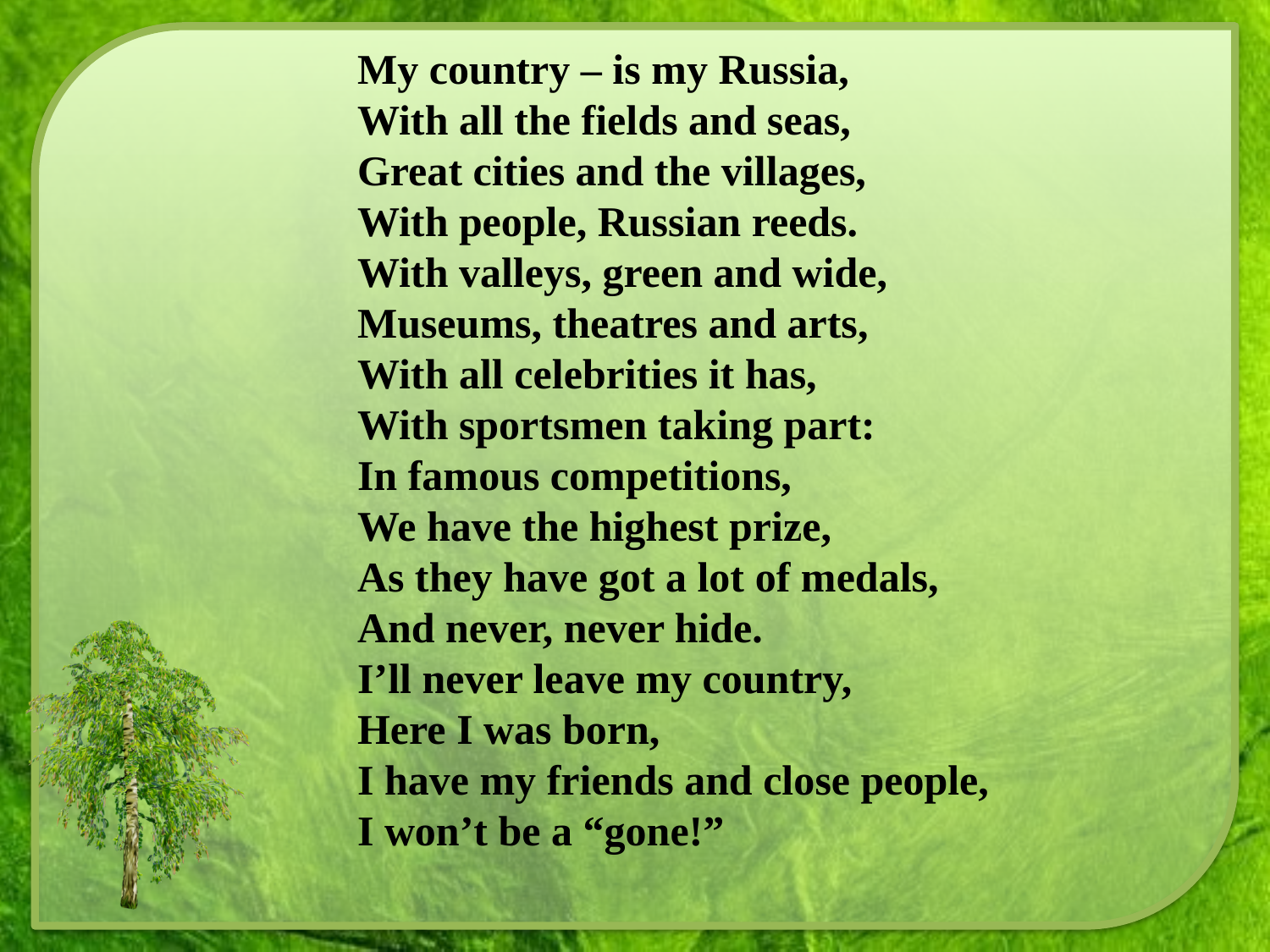

My country – is my Russia,
With all the fields and seas,
Great cities and the villages,
With people, Russian reeds.
With valleys, green and wide,
Museums, theatres and arts,
With all celebrities it has,
With sportsmen taking part:
In famous competitions,
We have the highest prize,
As they have got a lot of medals,
And never, never hide.
I’ll never leave my country,
Here I was born,
I have my friends and close people,
I won’t be a “gone!”